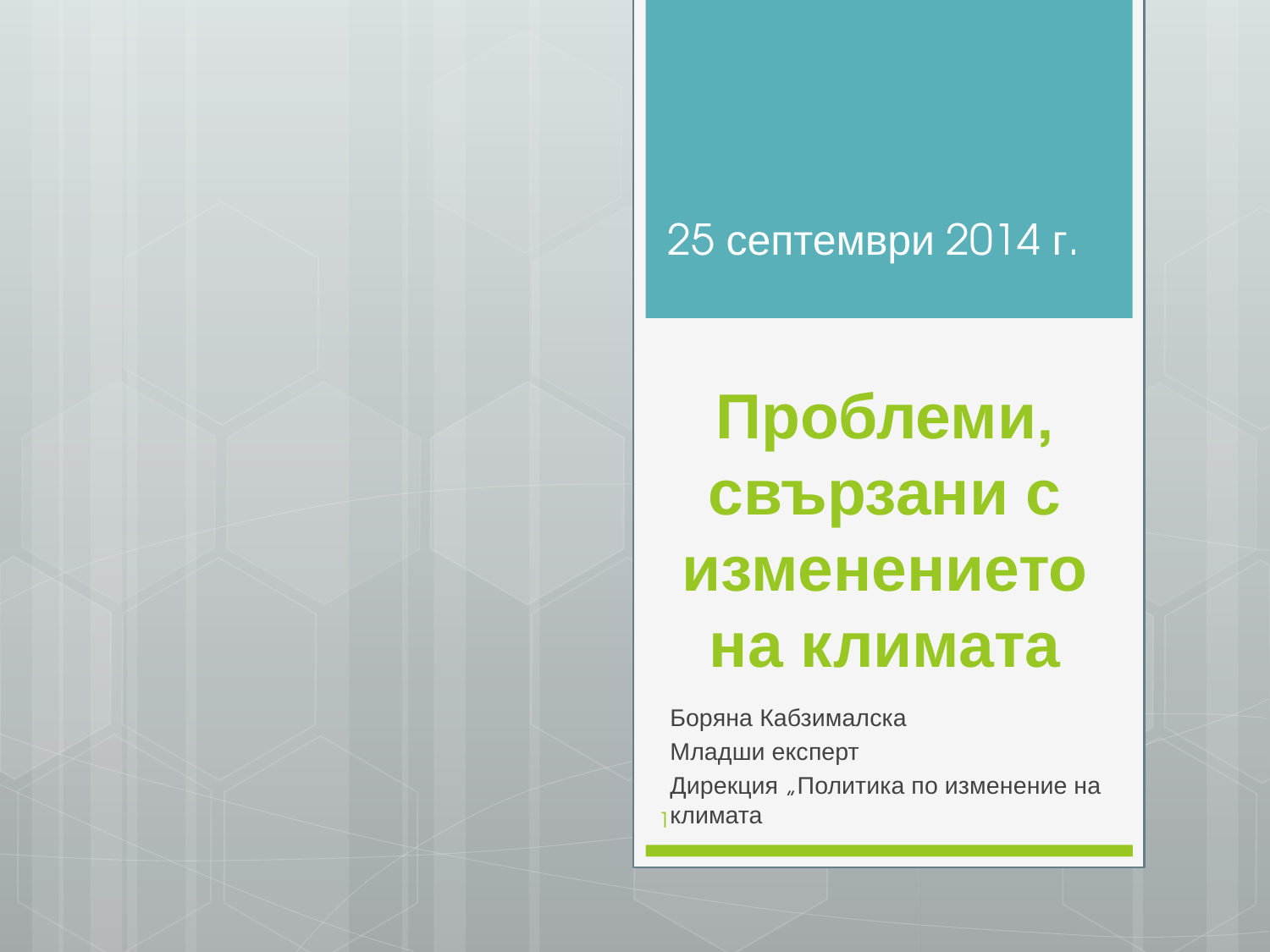

25 септември 2014 г.
# Проблеми, свързани с изменението на климата
Боряна Кабзималска
Младши експерт
Дирекция „Политика по изменение на климата

1